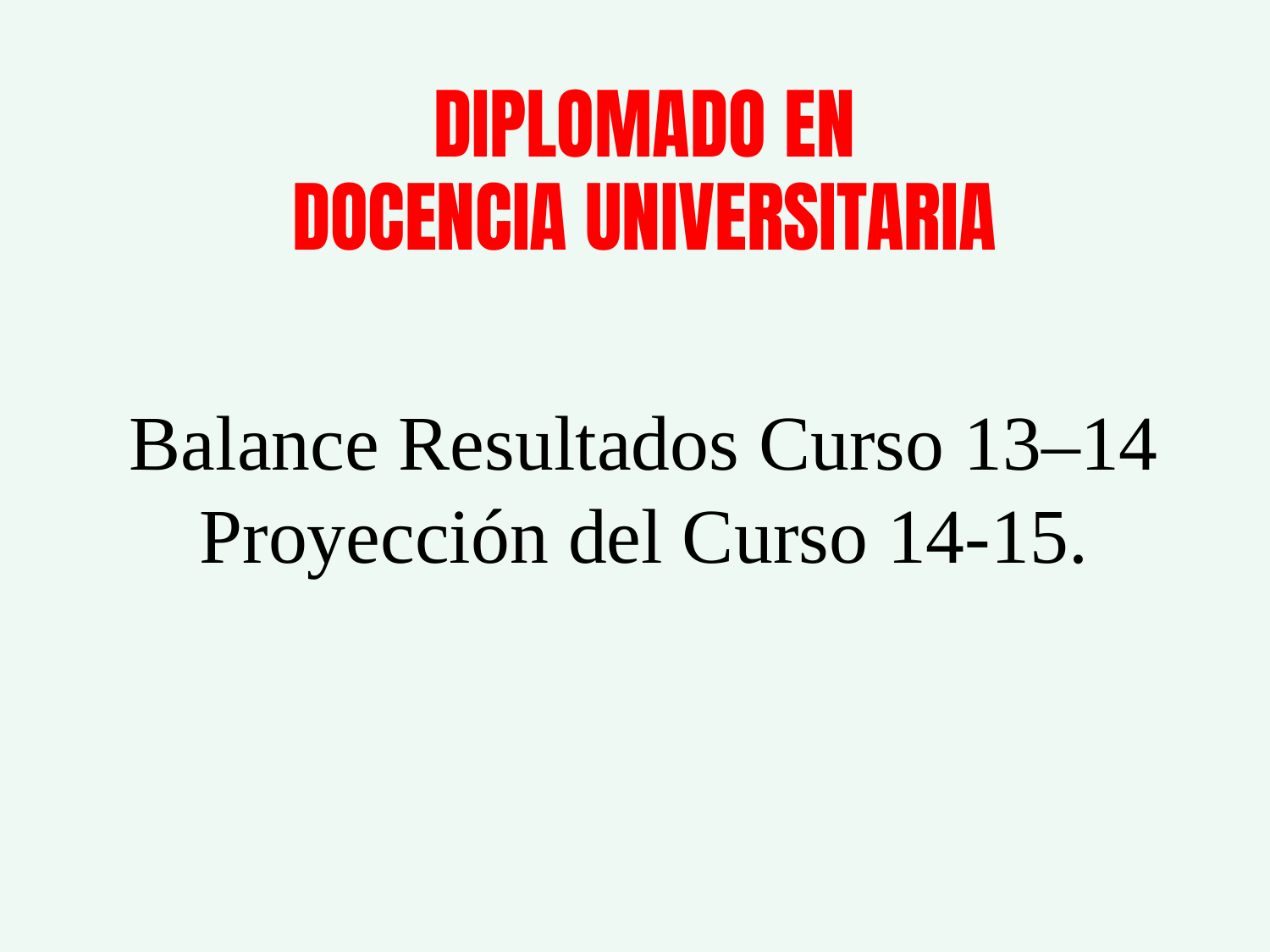

# DIPLOMADO EN DOCENCIA UNIVERSITARIA Balance Resultados Curso 13–14 Proyección del Curso 14-15.